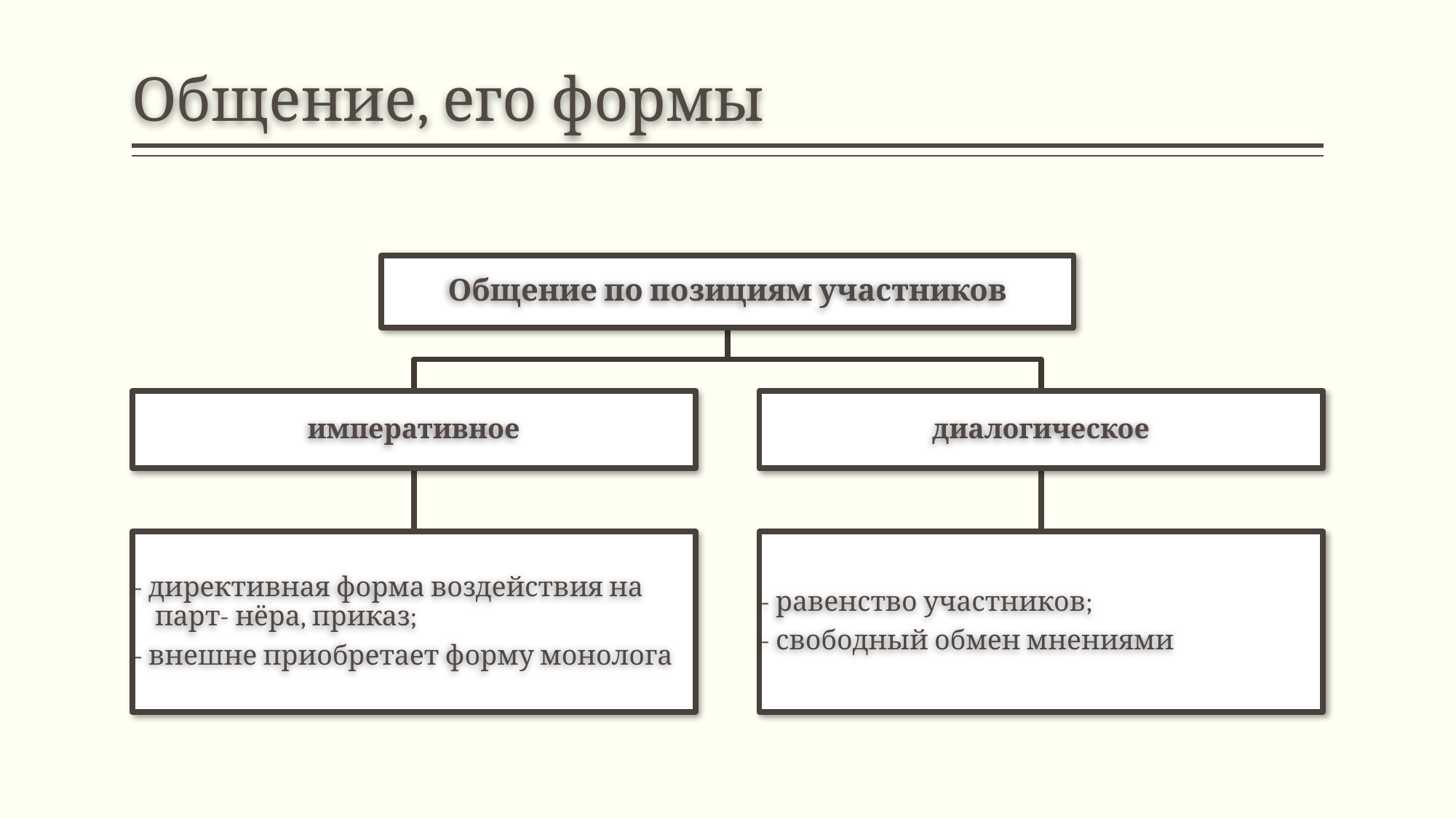

# Общение, его формы

Общение по позициям участников

императивное

диалогическое

- директивная форма воздействия на парт- нёра, приказ;
- внешне приобретает форму монолога

- равенство участников;
- свободный обмен мнениями